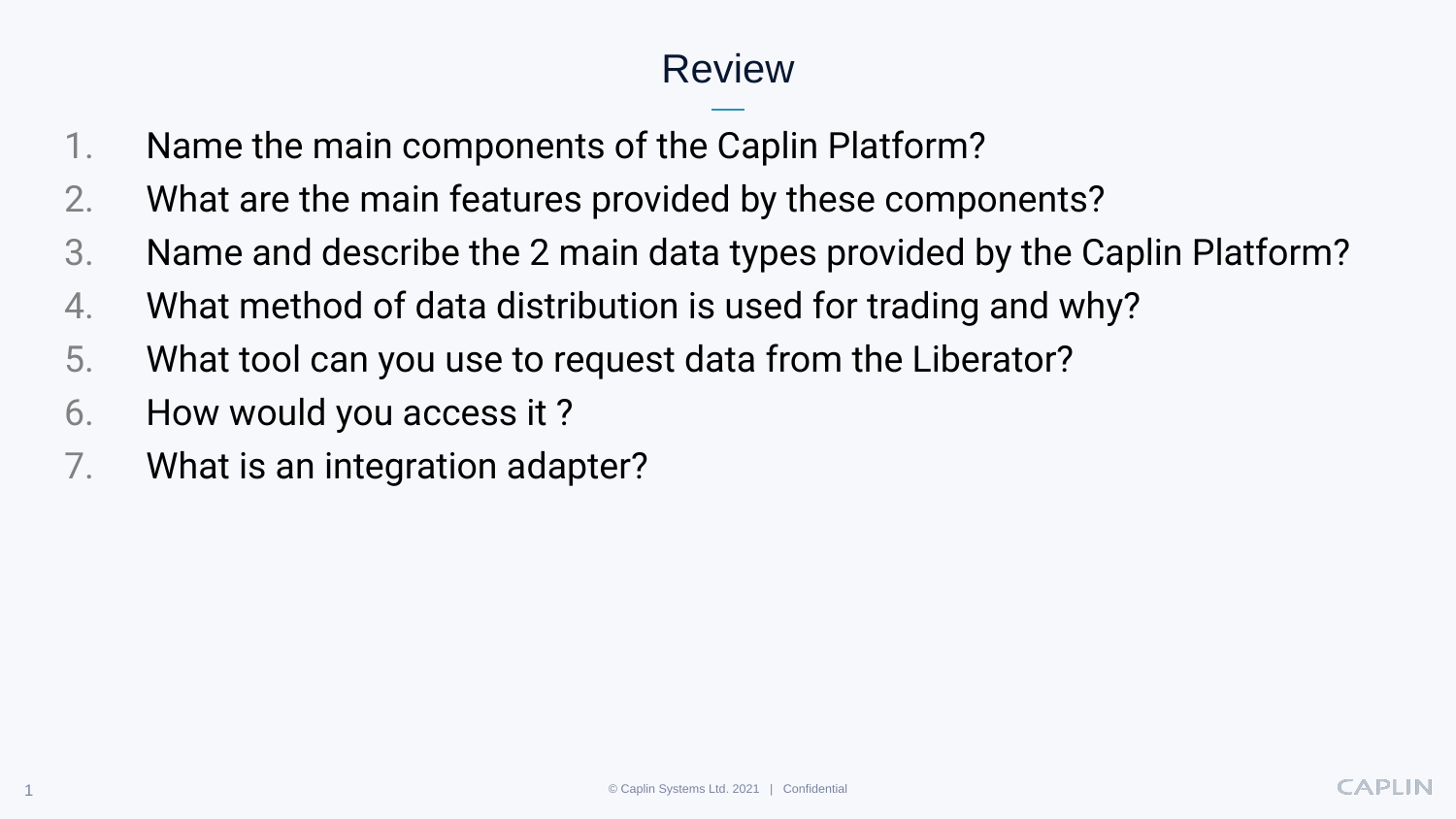

# Review
Name the main components of the Caplin Platform?
What are the main features provided by these components?
Name and describe the 2 main data types provided by the Caplin Platform?
What method of data distribution is used for trading and why?
What tool can you use to request data from the Liberator?
How would you access it ?
What is an integration adapter?